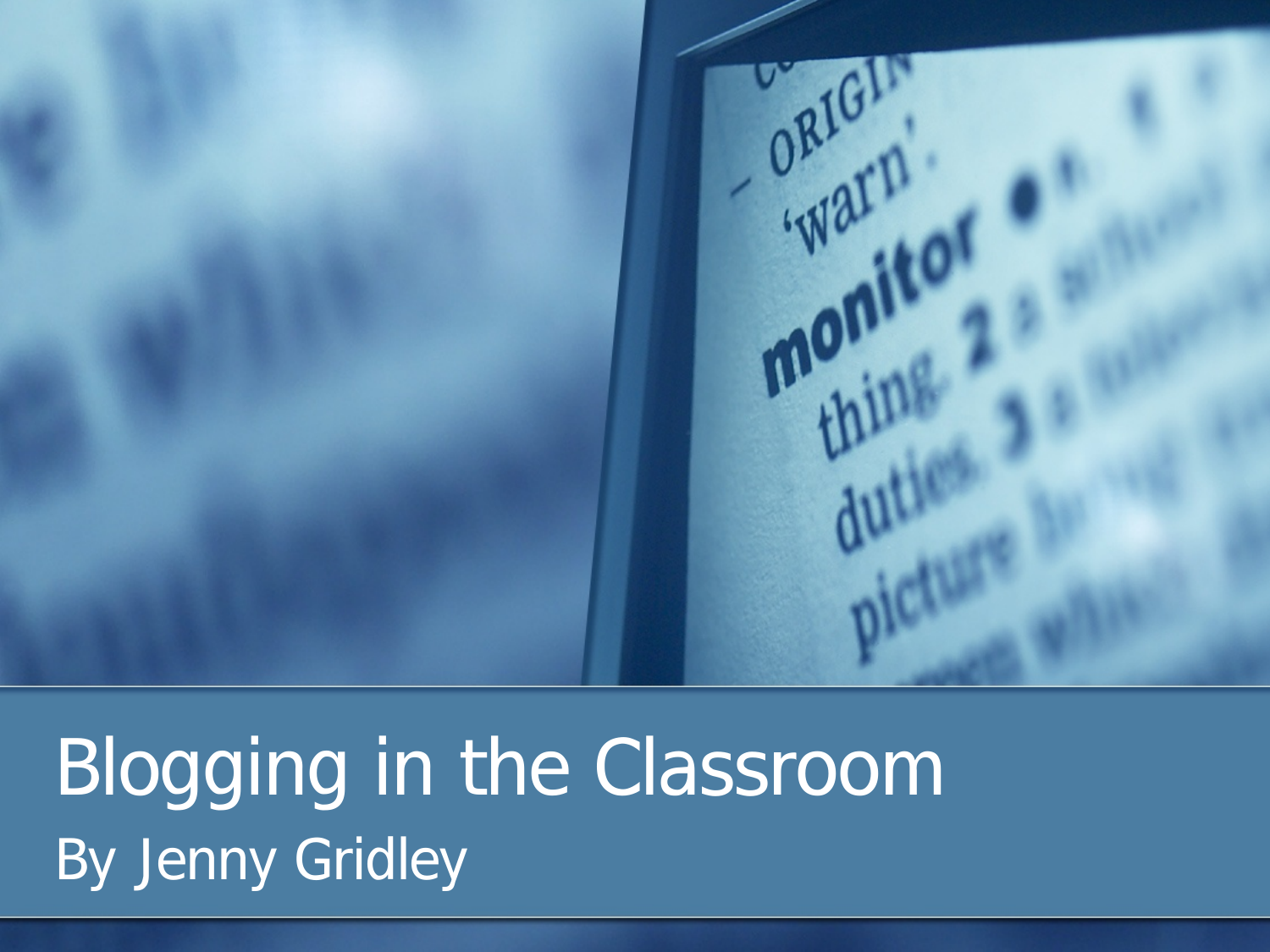

# Blogging in the Classroom
By Jenny Gridley